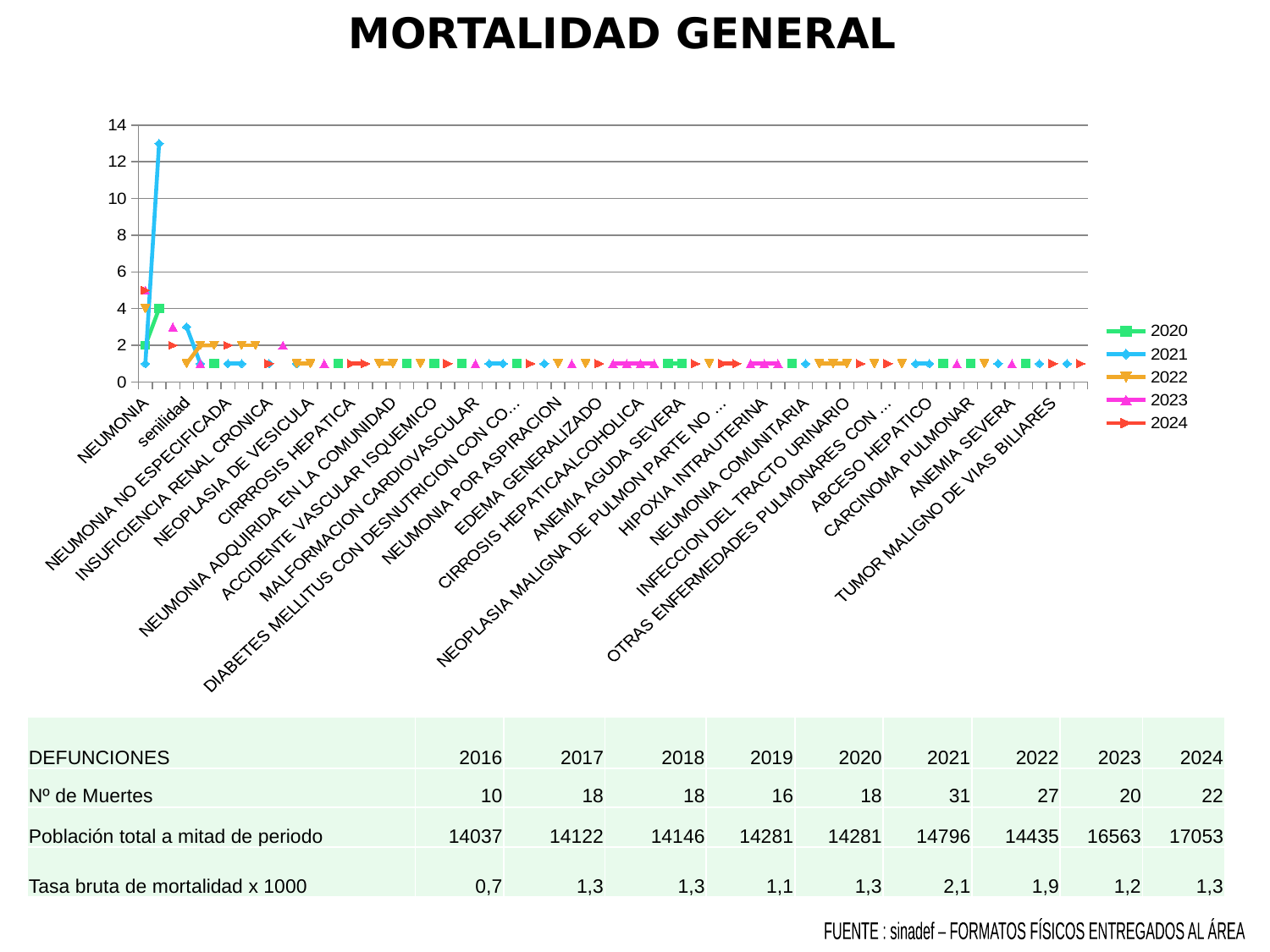

MORTALIDAD GENERAL

### Chart

| Category | 2020 | 2021 | 2022 | 2023 | 2024 |
|---|---|---|---|---|---|
| NEUMONIA | 2.0 | 1.0 | 4.0 | 5.0 | 5.0 |
| COVID-19 VIRUS IDENTIFICADO | 4.0 | 13.0 | None | None | None |
| FIBROSIS PULMONAR | None | None | None | 3.0 | 2.0 |
| senilidad | None | 3.0 | 1.0 | None | None |
| OBSTRUCCION INTESTINAL | None | 1.0 | 2.0 | 1.0 | None |
| NEUMONIA BACTERIANA NO ESPECIFICADA | 1.0 | None | 2.0 | None | None |
| NEUMONIA NO ESPECIFICADA | None | 1.0 | None | None | 2.0 |
| PREMATURIDAD | None | 1.0 | 2.0 | None | None |
| COVID 19 VIRUS IDENTIFICADO | None | None | 2.0 | None | None |
| INSUFICIENCIA RENAL CRONICA | None | 1.0 | None | None | 1.0 |
| INSUFICIENCIA RESPIRATORIA | None | None | None | 2.0 | None |
| TUMOR MALIGNO DE ESTOMAGO | None | 1.0 | 1.0 | None | None |
| NEOPLASIA DE VESICULA | None | None | 1.0 | None | None |
| PIOTORAX | None | None | None | 1.0 | None |
| NEUMONIA DEBIDA A OTROS VIRUS | 1.0 | None | None | None | None |
| CIRRROSIS HEPATICA | None | None | None | None | 1.0 |
| ANEURISMA DE LA AORTA ABDOMINAL | None | None | None | None | 1.0 |
| CONTUSION DE GLOBO ECULAR Y TEJIDO ORBITARIO | None | None | 1.0 | None | None |
| NEUMONIA ADQUIRIDA EN LA COMUNIDAD | None | None | 1.0 | None | None |
| ACCIDENTE CEREBRO VASCULAR | 1.0 | None | None | None | None |
| OBSTRUCCION INTESTINAL ILEO CECAL | None | None | 1.0 | None | None |
| ACCIDENTE VASCULAR ISQUEMICO | 1.0 | None | None | None | None |
| SEPSIS NO ESPECIFICDA | None | None | None | None | 1.0 |
| DESNUTRICION PROTEICOCALORICA SEVERA | 1.0 | None | None | None | None |
| MALFORMACION CARDIOVASCULAR | None | None | None | 1.0 | None |
| DESPRENDIMIENTO PREMATURO DE PLACENTA CON DEFECTO DE LA COAGULACION | None | 1.0 | None | None | None |
| NEOPLASIA PULMONAR | None | 1.0 | None | None | None |
| DIABETES MELLITUS CON DESNUTRICION CON COMPLICACIONES MULTIPLES | 1.0 | None | None | None | None |
| BRONCONEUMONIA | None | None | None | None | 1.0 |
| DIFICULTAD RESPIRATORIA DEL RECIÉN NACIDO NO ESPECIFICADA | None | 1.0 | None | None | None |
| NEUMONIA POR ASPIRACION | None | None | 1.0 | None | None |
| EDEMA | None | None | None | 1.0 | None |
| OTROS RECIEN NACIDOS PRE TERMINOS | None | None | 1.0 | None | None |
| EDEMA GENERALIZADO | None | None | None | None | 1.0 |
| RECIEN NACIDO PRETERMINO | None | None | None | 1.0 | None |
| ENFERMEDAD CEREBRO VASCULAR | None | None | None | 1.0 | None |
| CIRROSIS HEPATICAALCOHOLICA | None | None | None | 1.0 | None |
| ENFERMEDADPULMONAR INTERSTICIALCON FIBROSIS | None | None | None | 1.0 | None |
| INSUFICIENCIA RESPIRATORIA AGUDA | 1.0 | None | None | None | None |
| ANEMIA AGUDA SEVERA | 1.0 | None | None | None | None |
| MALFORMACIONES CONGÉNITAS MÚLTIPLES NO CLASIFICADAS EN OTRA PARTE | None | None | None | None | 1.0 |
| HEMORRAGIA INTRAENCEFALICA NO ESPECIFICADA | None | None | 1.0 | None | None |
| NEOPLASIA MALIGNA DE PULMON PARTE NO ESPECIFICADA | None | None | None | None | 1.0 |
| HIPERTENSION SECUNDARIA NO ESPECIFICADA | None | None | None | None | 1.0 |
| ASFIXIA INTRAUTERO | None | None | None | 1.0 | None |
| HIPOXIA INTRAUTERINA | None | None | None | 1.0 | None |
| NEUMONIA BACTERIANA | None | None | None | 1.0 | None |
| INFECCION AGUDA DEL TRACTO RESPIRATORIO INFERIOR | 1.0 | None | None | None | None |
| NEUMONIA COMUNITARIA | None | 1.0 | None | None | None |
| INFECCION DE VIAS URINARIAS SITIO NO ESPECIFICADO | None | None | 1.0 | None | None |
| CANCER DE PANCREAS | None | None | 1.0 | None | None |
| INFECCION DEL TRACTO URINARIO | None | None | 1.0 | None | None |
| CANCER GASTRICO | None | None | None | None | 1.0 |
| TRAUMATISMO INTRACRANEAL NO ESPECIFICADO | None | None | 1.0 | None | None |
| OTRAS ENFERMEDADES PULMONARES CON FIBROSIS | None | None | None | None | 1.0 |
| TUMOR MALIGNO DE HIGADO NO ESPECIFICADO | None | None | 1.0 | None | None |
| PARO CARDIORESPIRATORIO | None | 1.0 | None | None | None |
| ABCESO HEPATICO | None | 1.0 | None | None | None |
| CANCER INTESTINO DELGADO | 1.0 | None | None | None | None |
| INSUFICIENCIA RENAL | None | None | None | 1.0 | None |
| CARCINOMA PULMONAR | 1.0 | None | None | None | None |
| INSUFICIENCIA RENAL AGUDA | None | None | 1.0 | None | None |
| TORMENTA TIROIDEA | None | 1.0 | None | None | None |
| ANEMIA SEVERA | None | None | None | 1.0 | None |
| INSUFICIENCIA RENAL TERMINAL | 1.0 | None | None | None | None |
| INFECCION URINARIA | None | 1.0 | None | None | None |
| TUMOR MALIGNO DE VIAS BILIARES | None | None | None | None | 1.0 |
| INSUFICIENCIA CARDIACA CONGESTIVA | None | 1.0 | None | None | None |
| INSUFICIENCIA CARDIACA NO ESPECIFICADA | None | None | None | None | 1.0 |
| DEFUNCIONES | 2016 | 2017 | 2018 | 2019 | 2020 | 2021 | 2022 | 2023 | 2024 |
| --- | --- | --- | --- | --- | --- | --- | --- | --- | --- |
| Nº de Muertes | 10 | 18 | 18 | 16 | 18 | 31 | 27 | 20 | 22 |
| Población total a mitad de periodo | 14037 | 14122 | 14146 | 14281 | 14281 | 14796 | 14435 | 16563 | 17053 |
| Tasa bruta de mortalidad x 1000 | 0,7 | 1,3 | 1,3 | 1,1 | 1,3 | 2,1 | 1,9 | 1,2 | 1,3 |
FUENTE : sinadef – FORMATOS FÍSICOS ENTREGADOS AL ÁREA